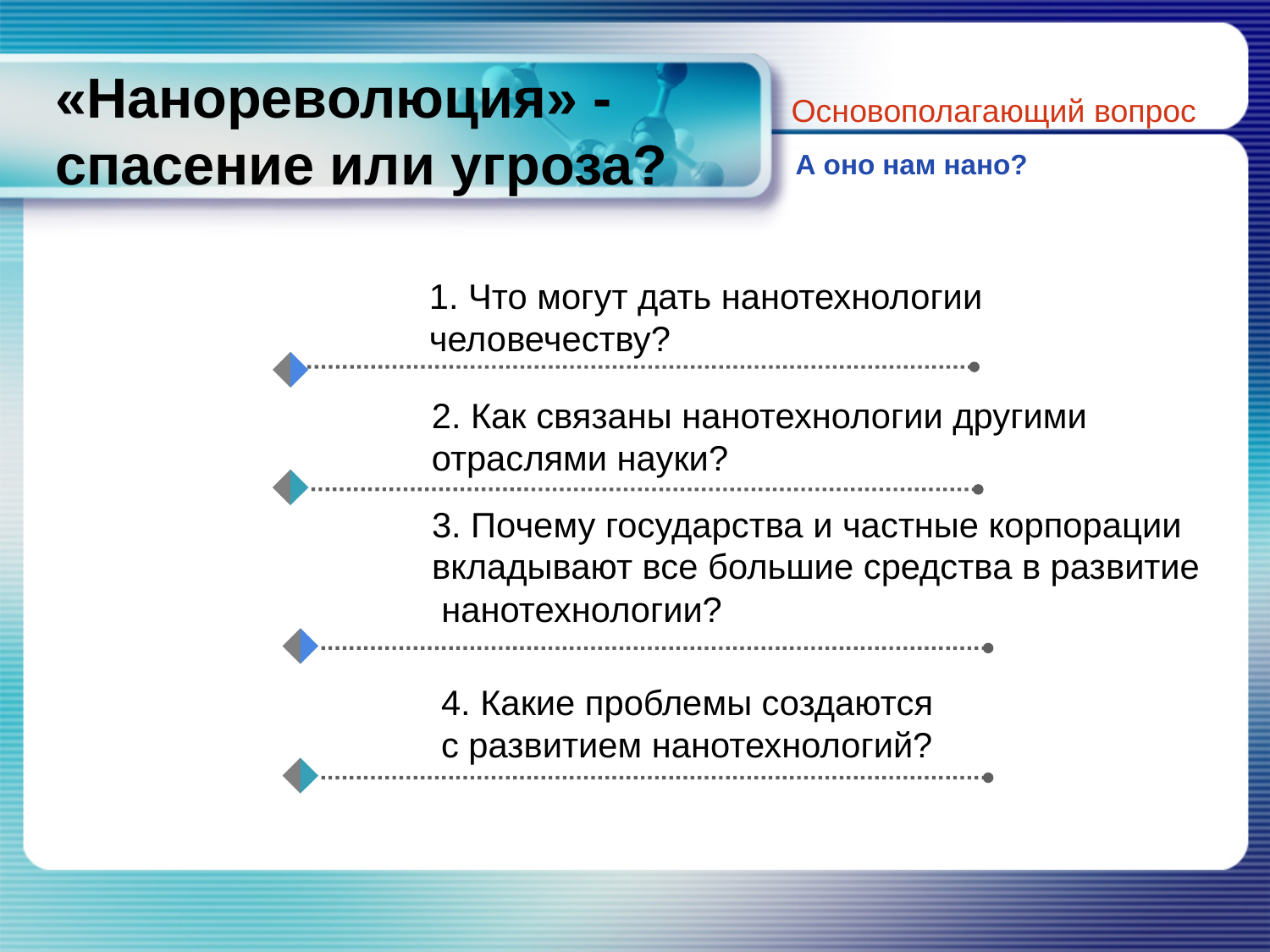

# «Нанореволюция» - спасение или угроза?
Основополагающий вопрос
А оно нам нано?
1. Что могут дать нанотехнологии человечеству?

2. Как связаны нанотехнологии другими
отраслями науки?

3. Почему государства и частные корпорации
вкладывают все большие средства в развитие
 нанотехнологии?

4. Какие проблемы создаются
с развитием нанотехнологий?